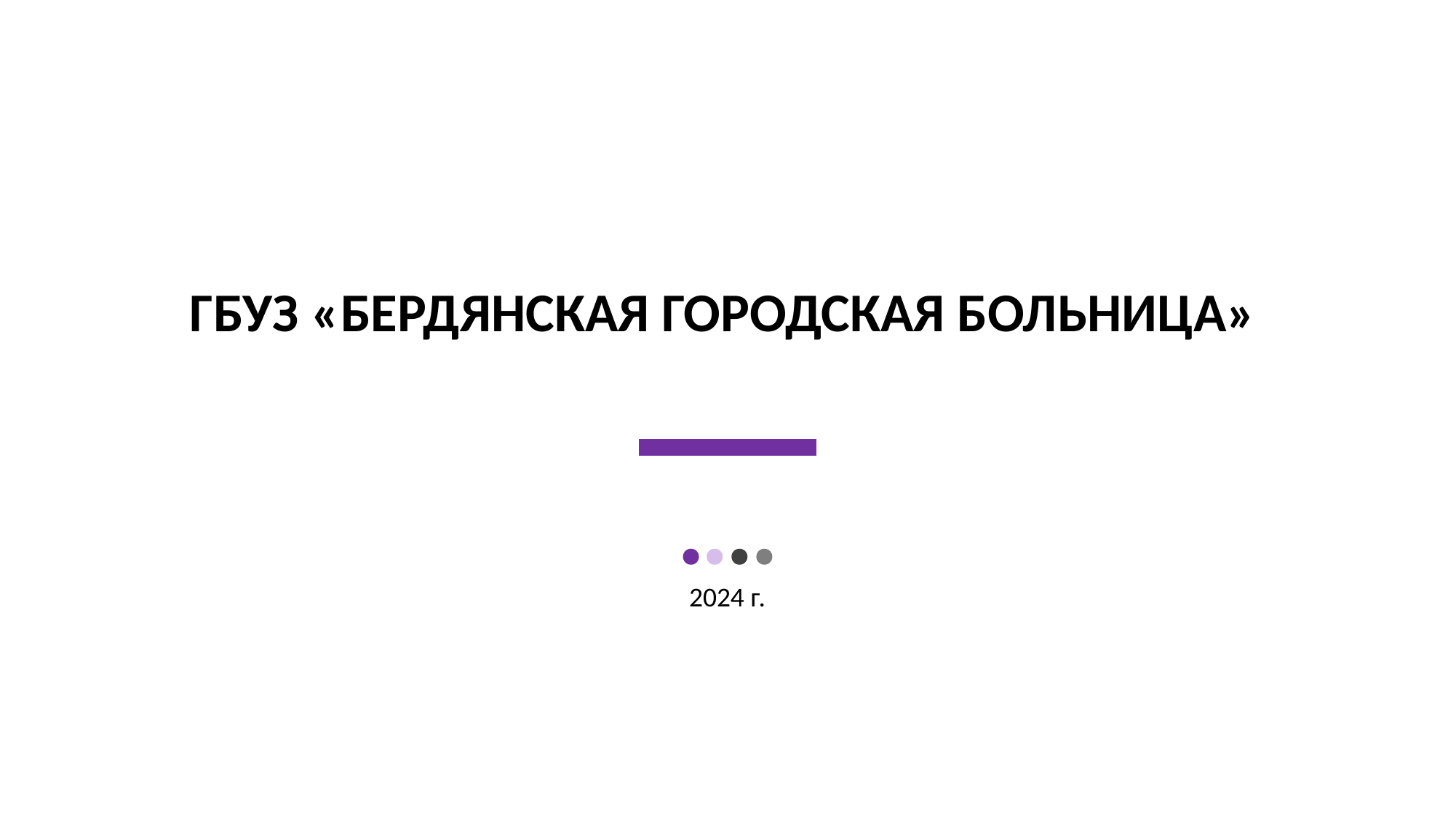

# ГБУЗ «Бердянская городская больница»
2024 г.